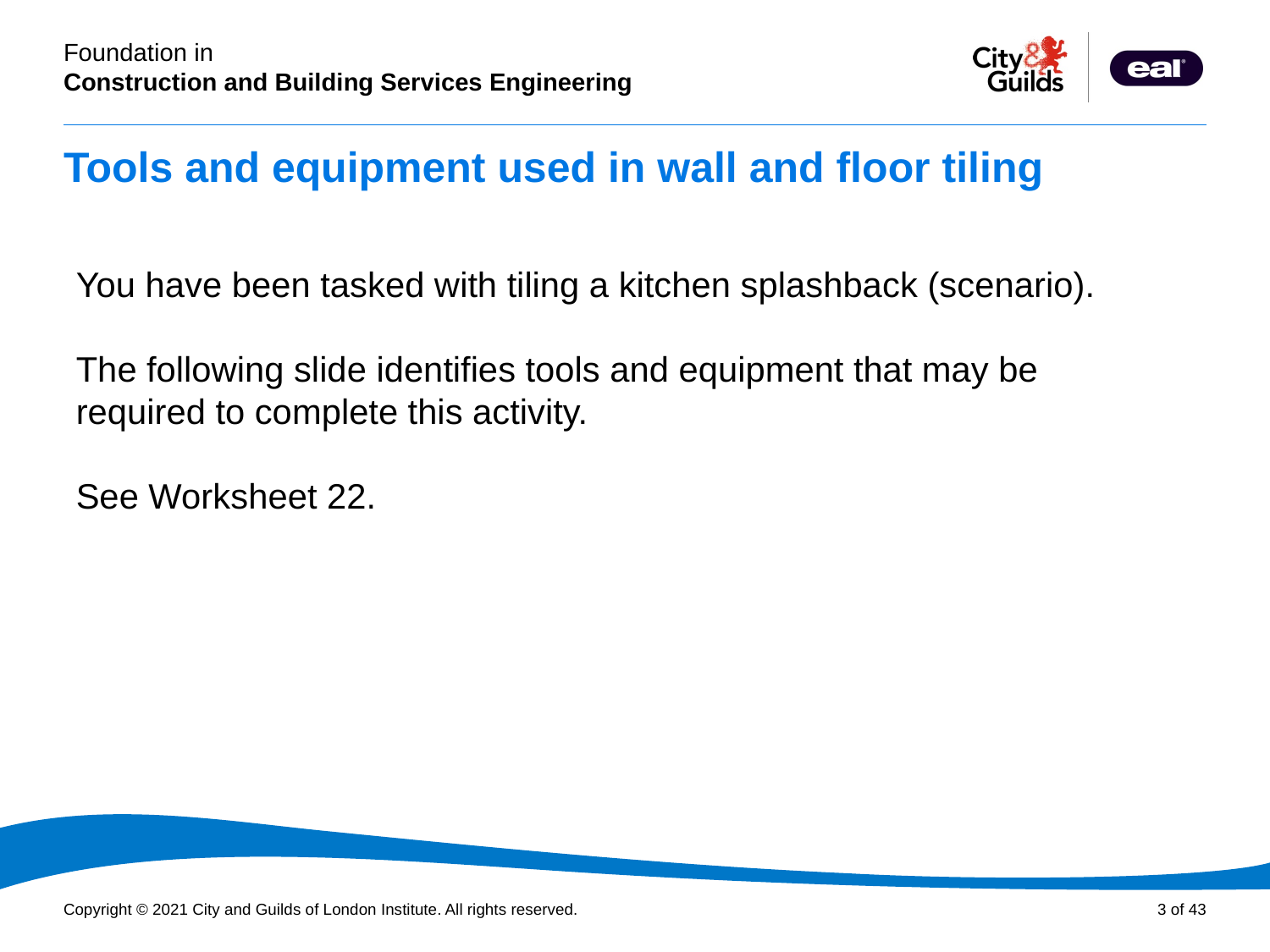

# Tools and equipment used in wall and floor tiling
You have been tasked with tiling a kitchen splashback (scenario).

The following slide identifies tools and equipment that may be required to complete this activity.

See Worksheet 22.